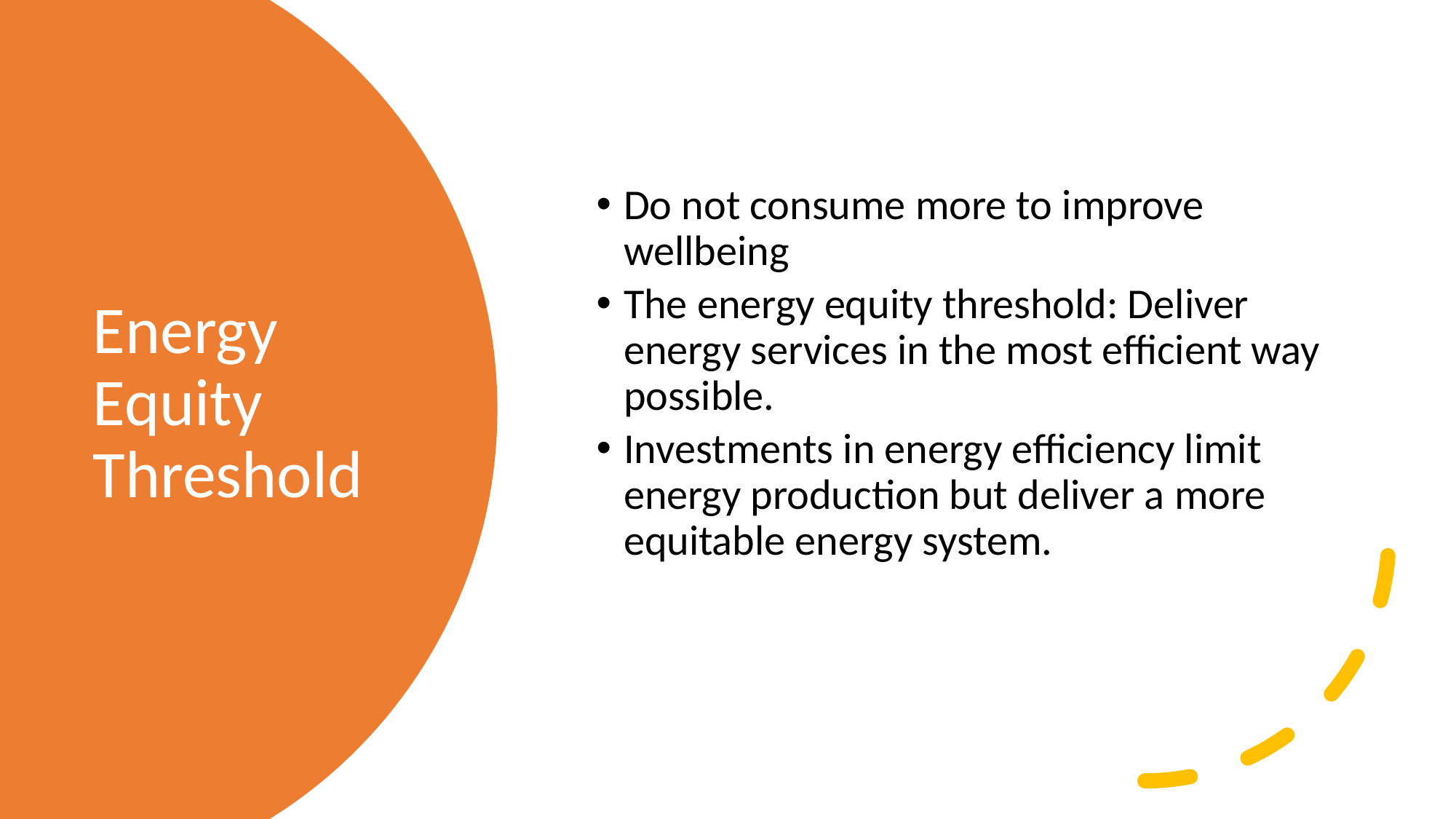

Do not consume more to improve wellbeing
The energy equity threshold: Deliver energy services in the most efficient way possible.
Investments in energy efficiency limit energy production but deliver a more equitable energy system.

# Energy Equity Threshold